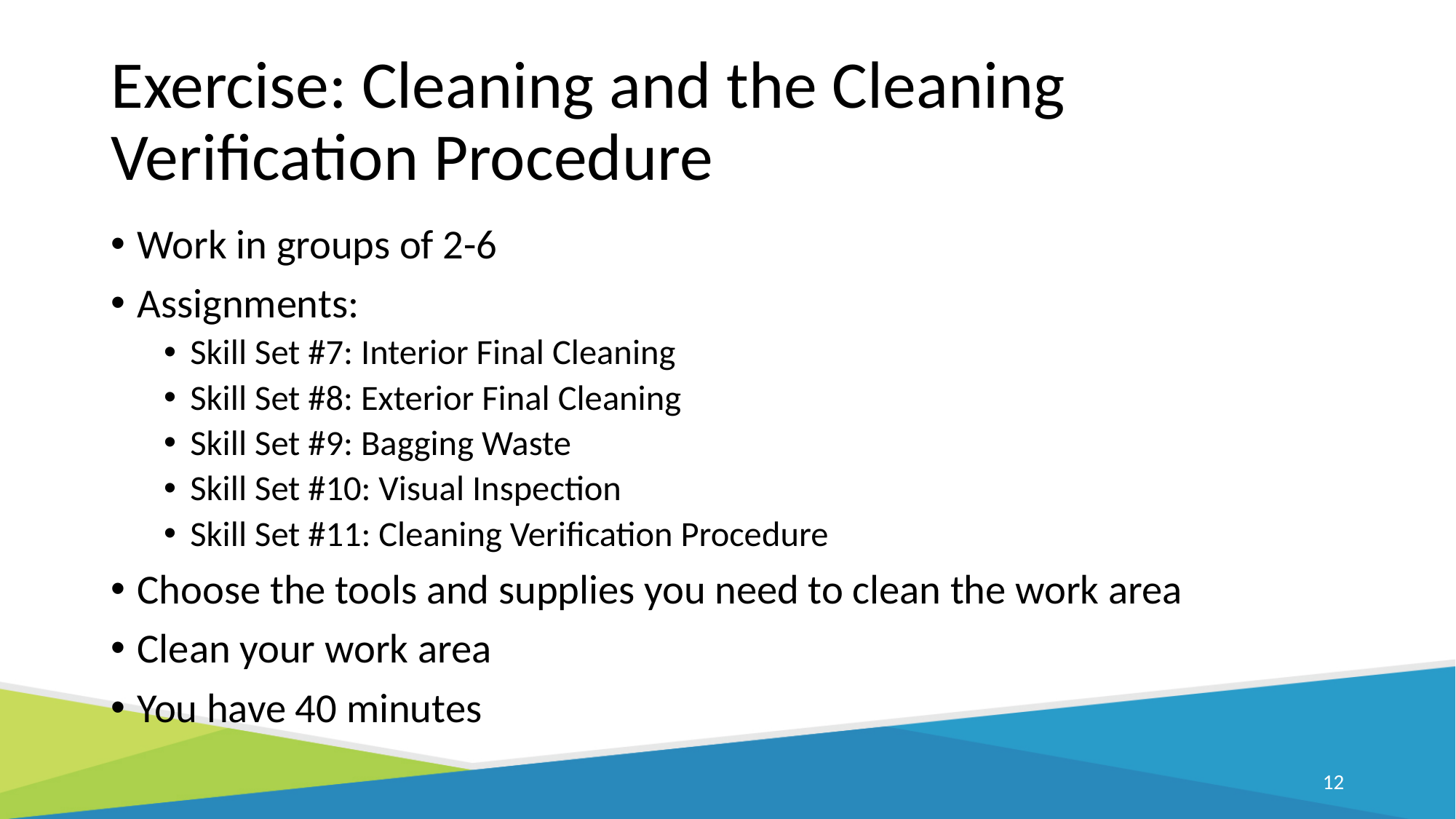

# Exercise: Cleaning and the Cleaning Verification Procedure
Work in groups of 2-6
Assignments:
Skill Set #7: Interior Final Cleaning
Skill Set #8: Exterior Final Cleaning
Skill Set #9: Bagging Waste
Skill Set #10: Visual Inspection
Skill Set #11: Cleaning Verification Procedure
Choose the tools and supplies you need to clean the work area
Clean your work area
You have 40 minutes

12